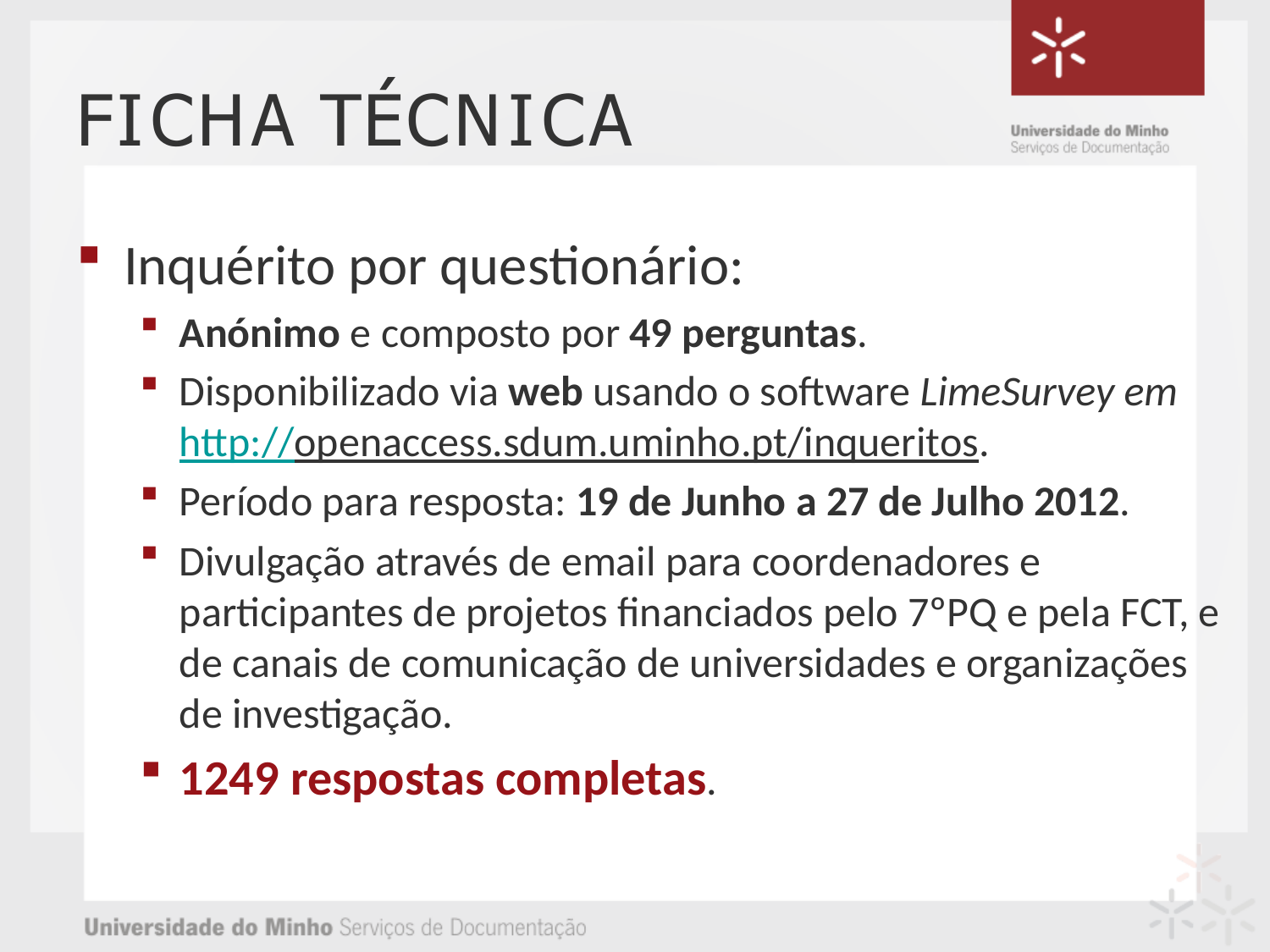

# FICHA TÉCNICA
Inquérito por questionário:
Anónimo e composto por 49 perguntas.
Disponibilizado via web usando o software LimeSurvey em http://openaccess.sdum.uminho.pt/inqueritos.
Período para resposta: 19 de Junho a 27 de Julho 2012.
Divulgação através de email para coordenadores e participantes de projetos financiados pelo 7ºPQ e pela FCT, e de canais de comunicação de universidades e organizações de investigação.
1249 respostas completas.